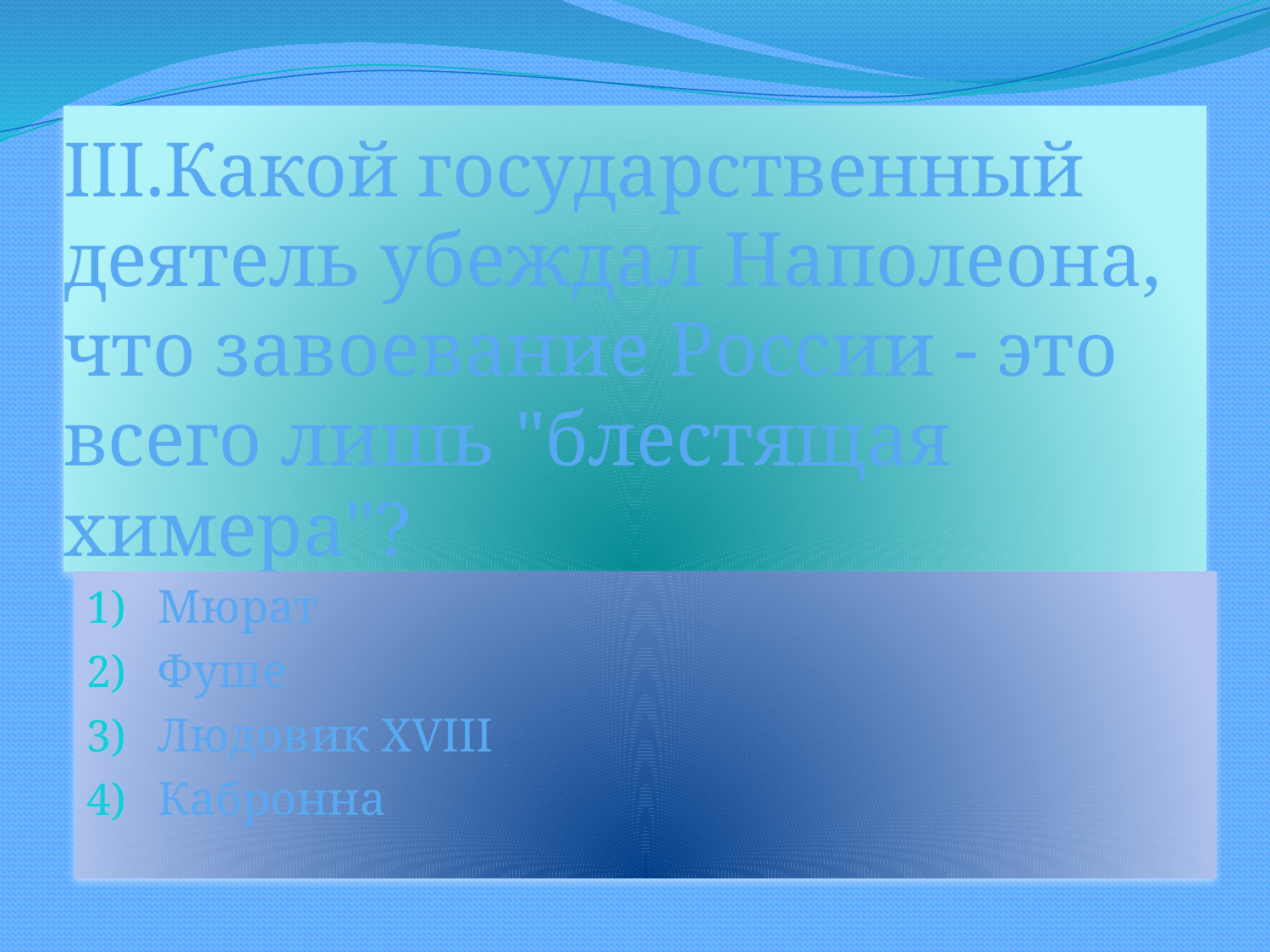

# III.Какой государственный деятель убеждал Наполеона, что завоевание России - это всего лишь "блестящая химера"?
Мюрат
Фуше
Людовик XVIII
Кабронна